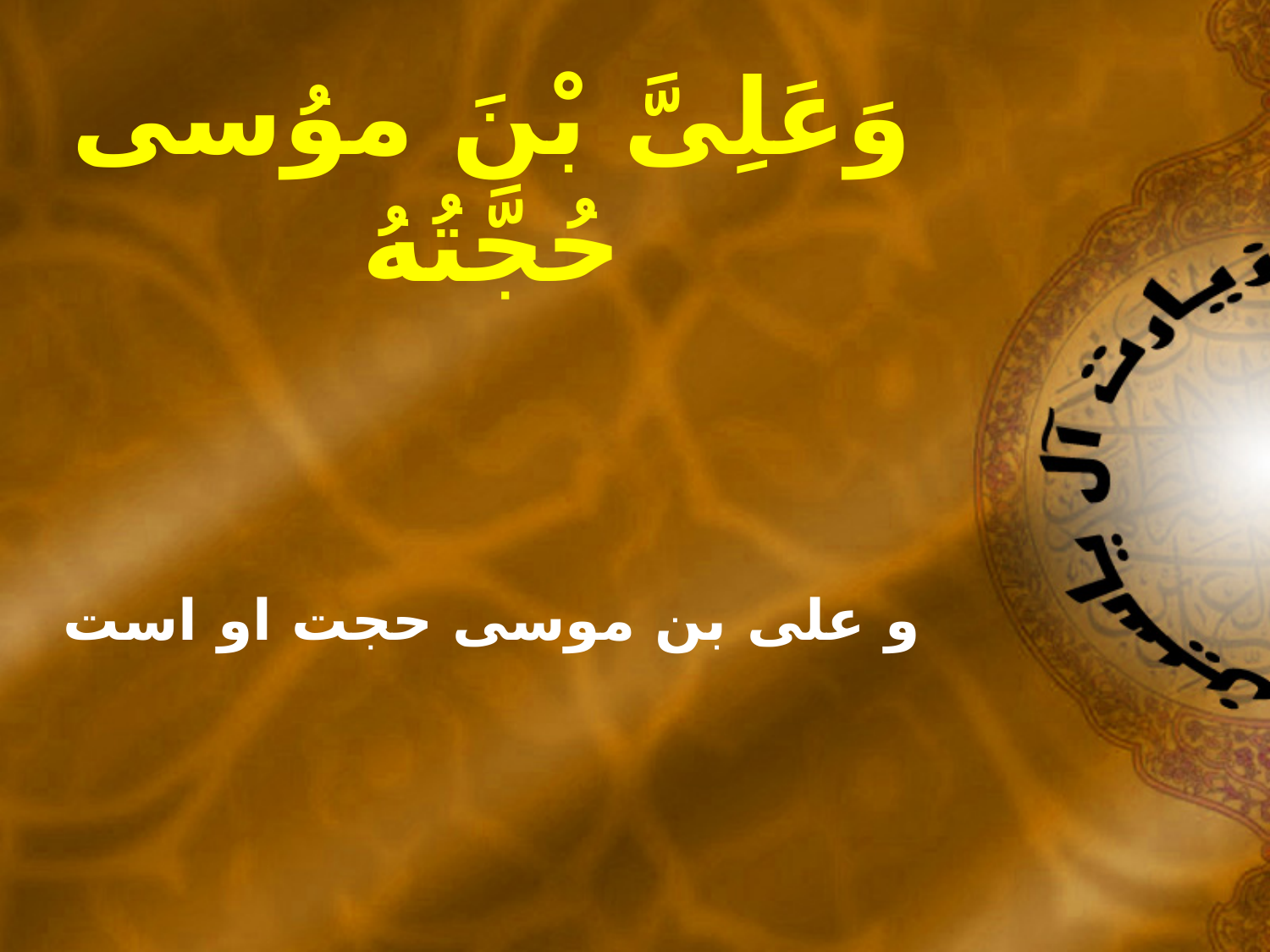

وَعَلِىَّ بْنَ موُسى حُجَّتُهُ
و على بن موسى حجت او است